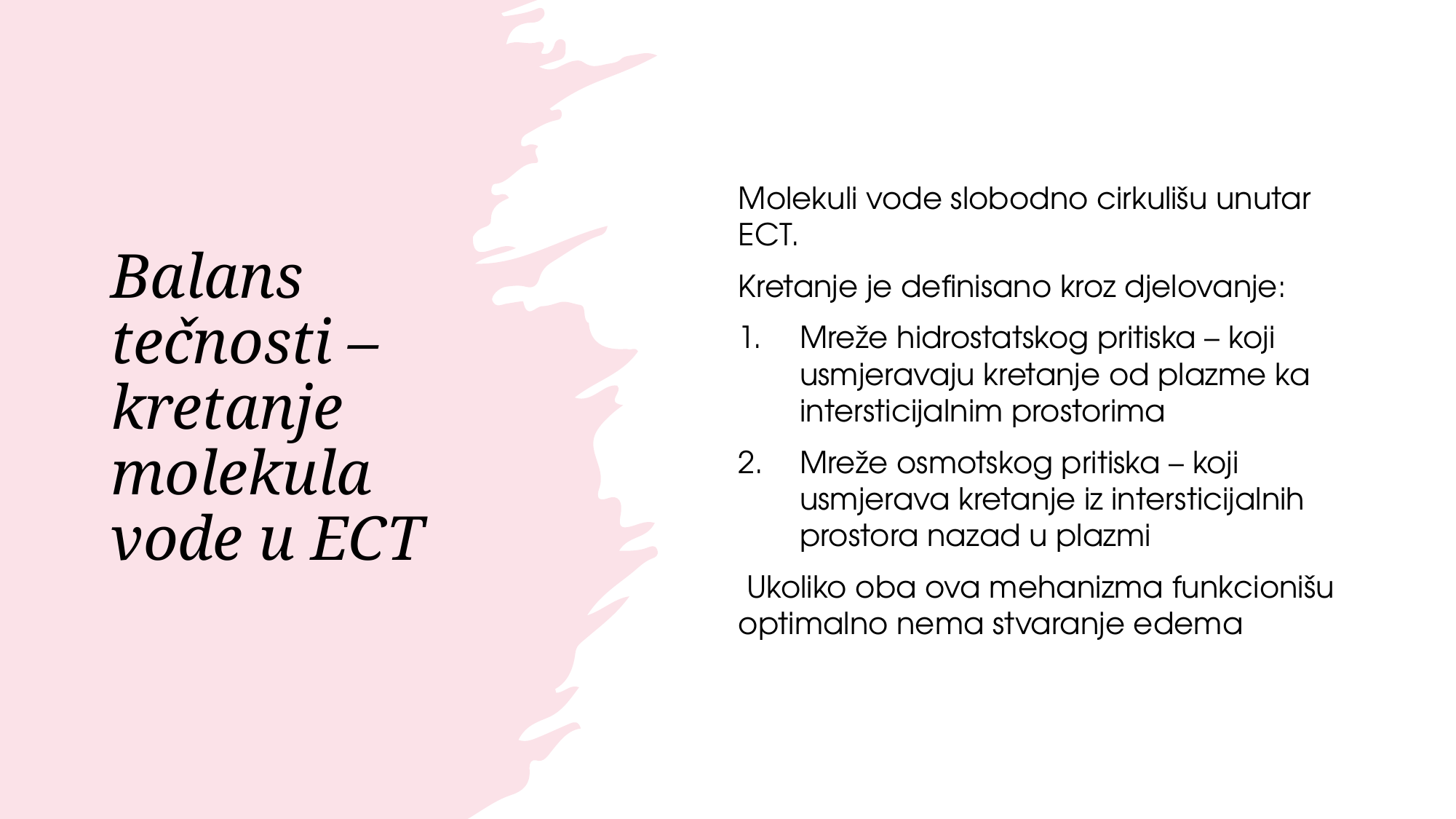

# Balans tečnosti – kretanje molekula vode u ECT
Molekuli vode slobodno cirkulišu unutar ECT.
Kretanje je definisano kroz djelovanje:
Mreže hidrostatskog pritiska – koji usmjeravaju kretanje od plazme ka intersticijalnim prostorima
Mreže osmotskog pritiska – koji usmjerava kretanje iz intersticijalnih prostora nazad u plazmi
 Ukoliko oba ova mehanizma funkcionišu optimalno nema stvaranje edema